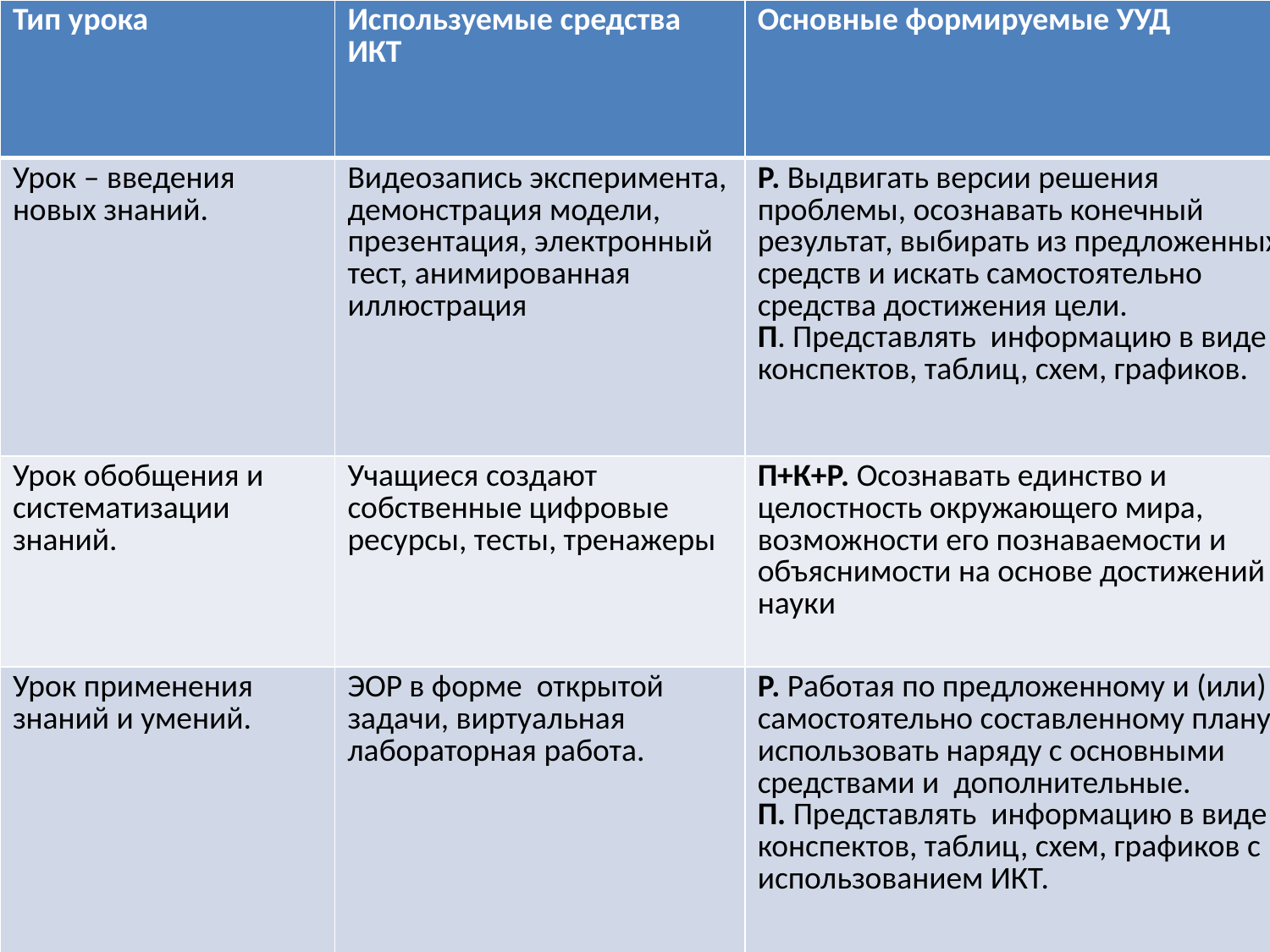

| Тип урока | Используемые средства ИКТ | Основные формируемые УУД |
| --- | --- | --- |
| Урок – введения новых знаний. | Видеозапись эксперимента, демонстрация модели, презентация, электронный тест, анимированная иллюстрация | Р. Выдвигать версии решения проблемы, осознавать конечный результат, выбирать из предложенных средств и искать самостоятельно средства достижения цели. П. Представлять информацию в виде конспектов, таблиц, схем, графиков. |
| Урок обобщения и систематизации знаний. | Учащиеся создают собственные цифровые ресурсы, тесты, тренажеры | П+К+Р. Осознавать единство и целостность окружающего мира, возможности его познаваемости и объяснимости на основе достижений науки |
| Урок применения знаний и умений. | ЭОР в форме открытой задачи, виртуальная лабораторная работа. | Р. Работая по предложенному и (или) самостоятельно составленному плану, использовать наряду с основными средствами и дополнительные. П. Представлять информацию в виде конспектов, таблиц, схем, графиков с использованием ИКТ. |
#